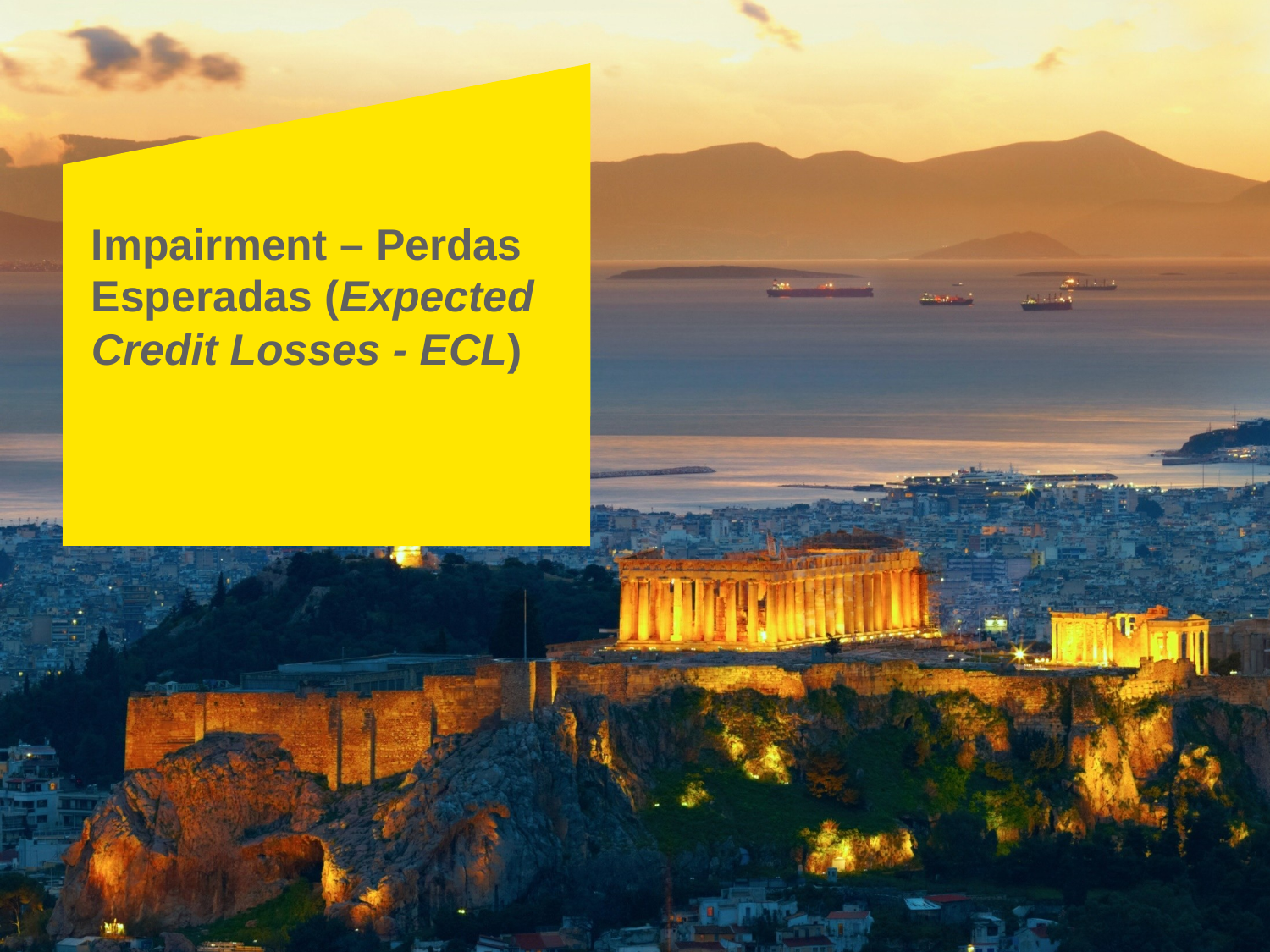

Impairment – Perdas Esperadas (Expected Credit Losses - ECL)